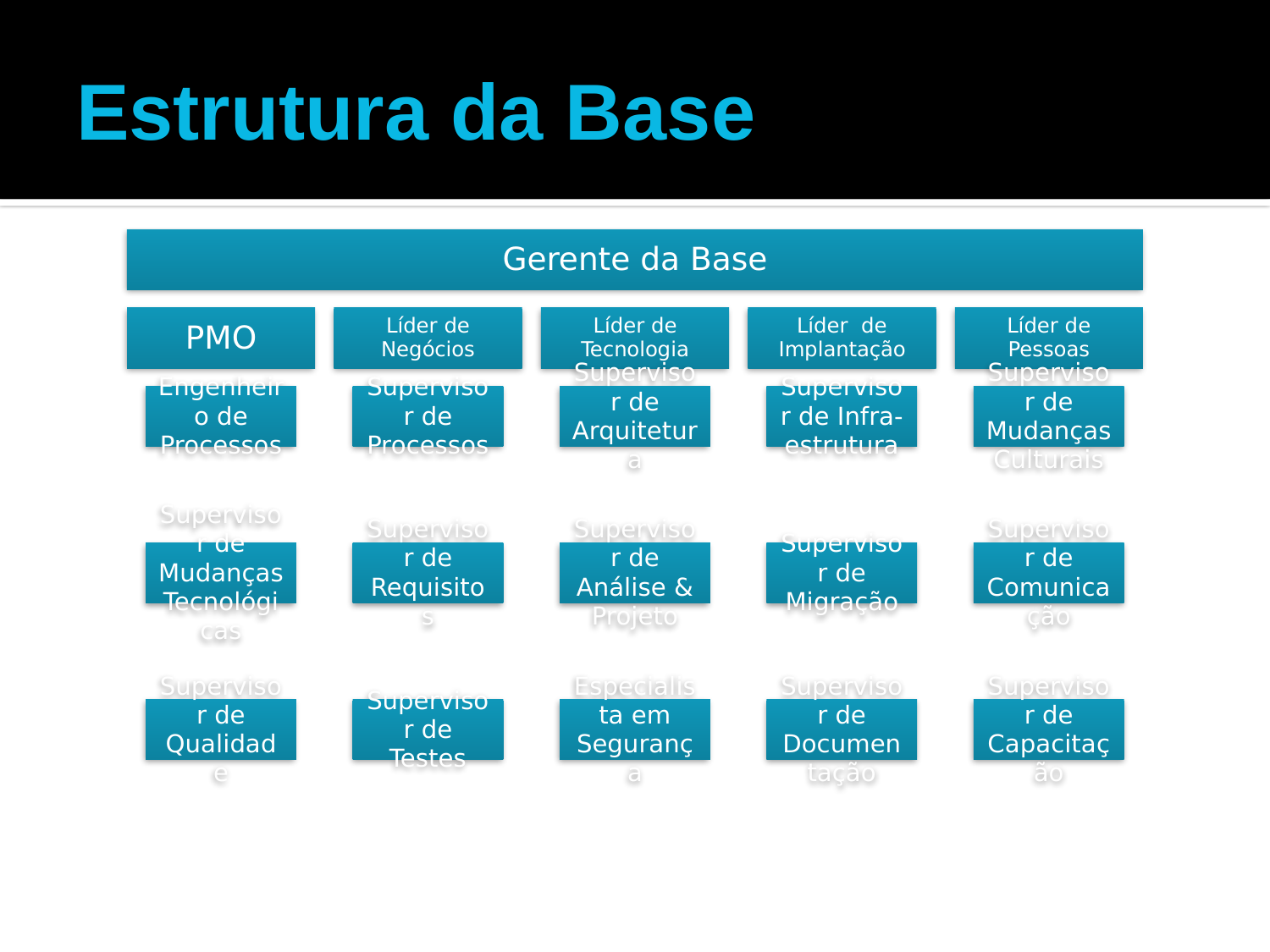

# Estrutura da Base
Gerente da Base
Líder de Negócios
Líder de Tecnologia
Supervisor de Análise & Projeto
Supervisor de Processos
Supervisor de Requisitos
Supervisor de Testes
Líder  de Implantação
Supervisor de Migração
Supervisor de Documentação
Supervisor de Infra-estrutura
Especialista em Segurança
Supervisor de Arquitetura
PMO
Engenheiro de Processos
Supervisor de Mudanças Tecnológicas
Supervisor de Qualidade
Líder de Pessoas
Supervisor de Mudanças Culturais
Supervisor de Comunicação
Supervisor de Capacitação